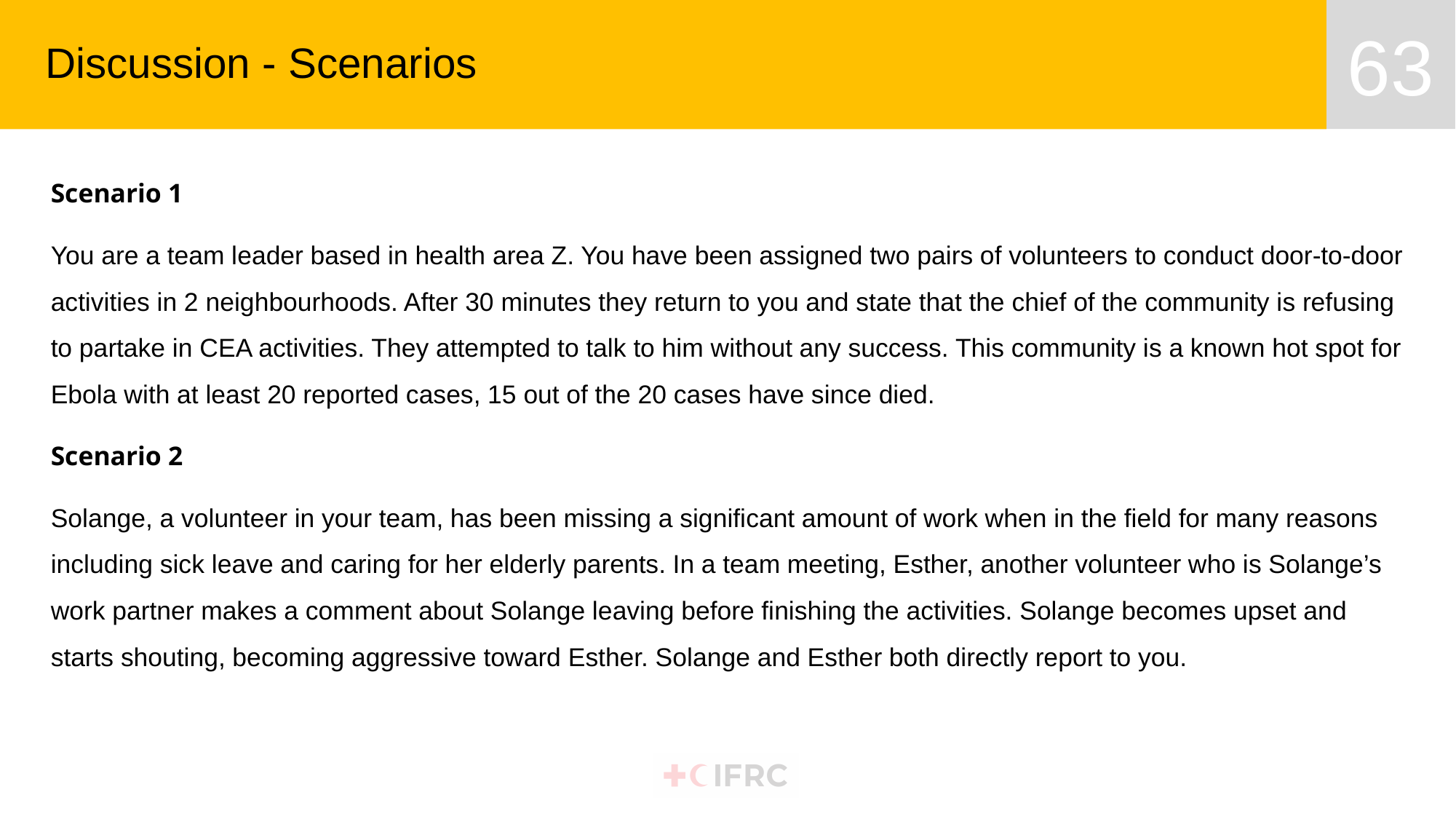

# Discussion - Scenarios
Scenario 1
You are a team leader based in health area Z. You have been assigned two pairs of volunteers to conduct door-to-door activities in 2 neighbourhoods. After 30 minutes they return to you and state that the chief of the community is refusing to partake in CEA activities. They attempted to talk to him without any success. This community is a known hot spot for Ebola with at least 20 reported cases, 15 out of the 20 cases have since died.
Scenario 2
Solange, a volunteer in your team, has been missing a significant amount of work when in the field for many reasons including sick leave and caring for her elderly parents. In a team meeting, Esther, another volunteer who is Solange’s work partner makes a comment about Solange leaving before finishing the activities. Solange becomes upset and starts shouting, becoming aggressive toward Esther. Solange and Esther both directly report to you.